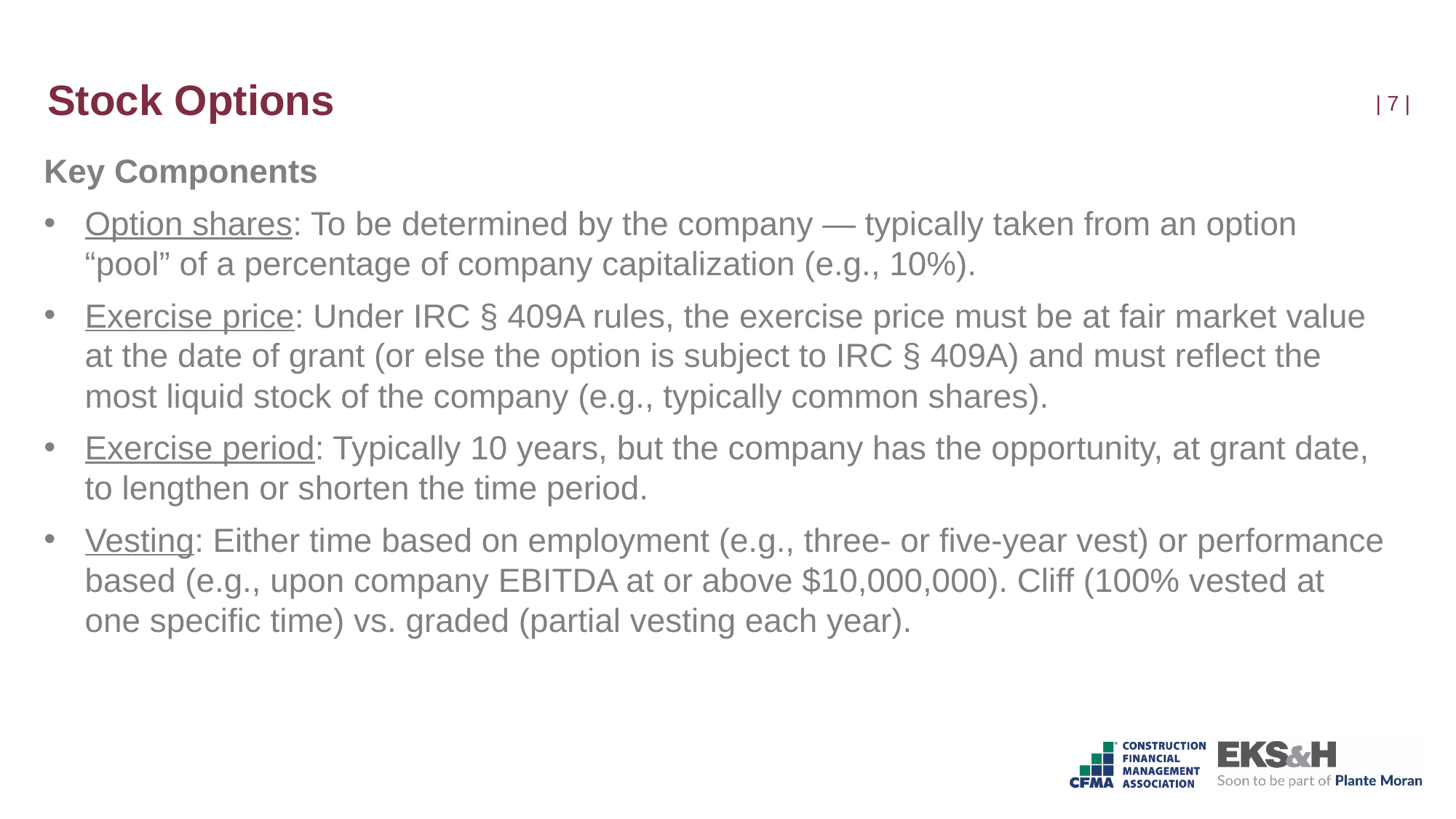

# Stock Options
| 7 |
Key Components
Option shares: To be determined by the company — typically taken from an option “pool” of a percentage of company capitalization (e.g., 10%).
Exercise price: Under IRC § 409A rules, the exercise price must be at fair market value at the date of grant (or else the option is subject to IRC § 409A) and must reflect the most liquid stock of the company (e.g., typically common shares).
Exercise period: Typically 10 years, but the company has the opportunity, at grant date, to lengthen or shorten the time period.
Vesting: Either time based on employment (e.g., three- or five-year vest) or performance based (e.g., upon company EBITDA at or above $10,000,000). Cliff (100% vested at one specific time) vs. graded (partial vesting each year).